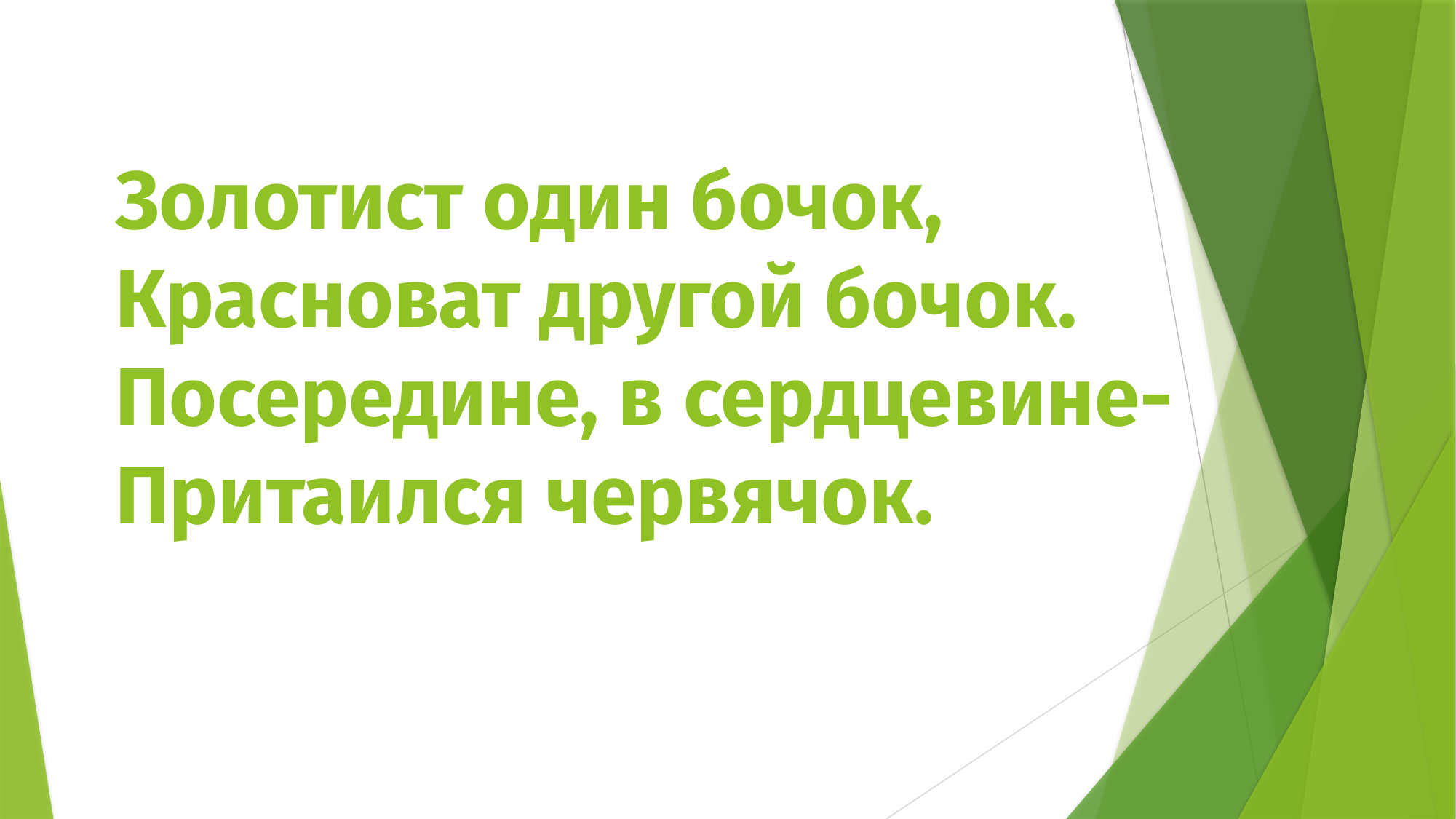

# Золотист один бочок, Красноват другой бочок. Посередине, в сердцевине- Притаился червячок.